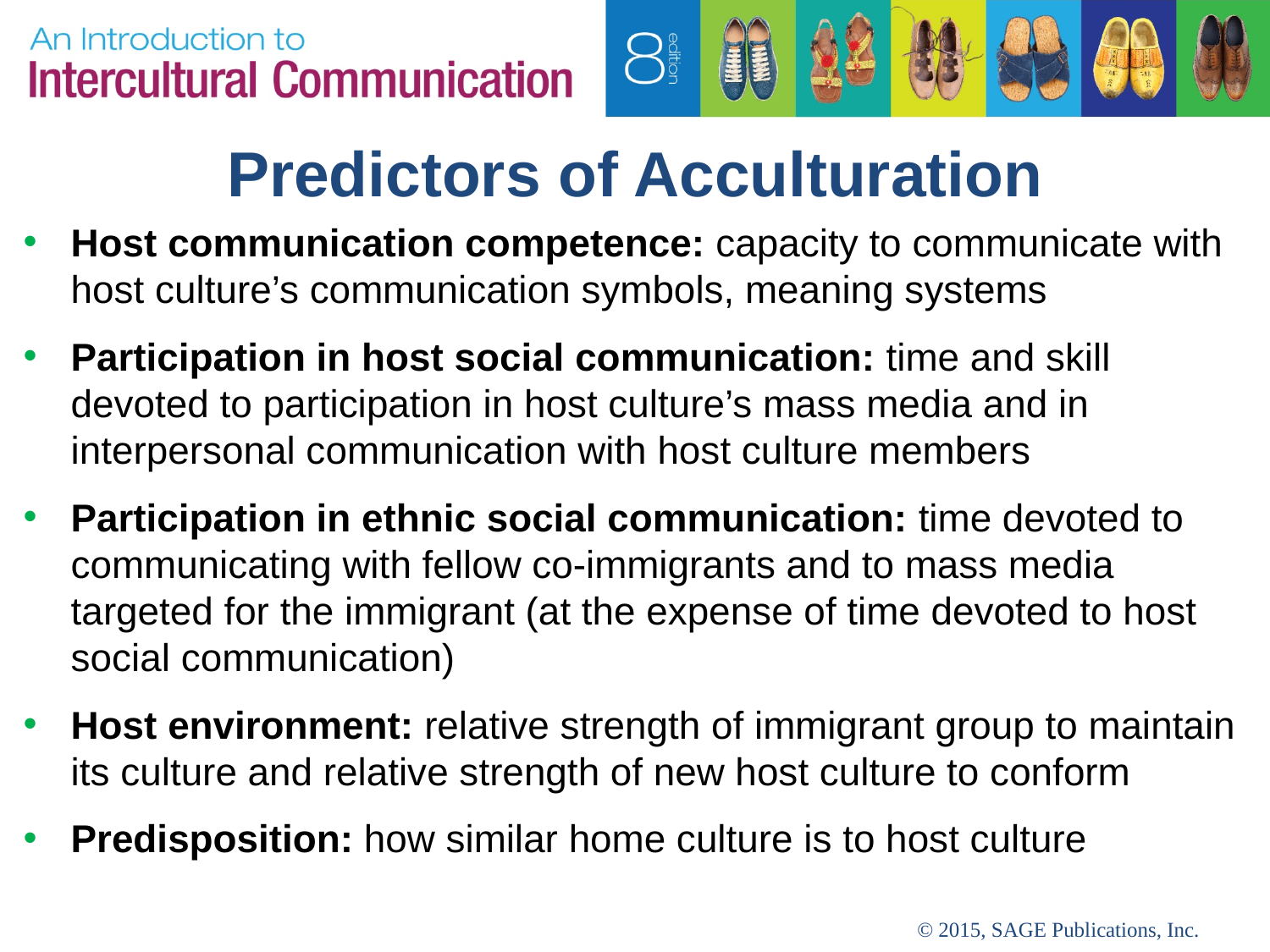

# Predictors of Acculturation
Host communication competence: capacity to communicate with host culture’s communication symbols, meaning systems
Participation in host social communication: time and skill devoted to participation in host culture’s mass media and in interpersonal communication with host culture members
Participation in ethnic social communication: time devoted to communicating with fellow co-immigrants and to mass media targeted for the immigrant (at the expense of time devoted to host social communication)
Host environment: relative strength of immigrant group to maintain its culture and relative strength of new host culture to conform
Predisposition: how similar home culture is to host culture

© 2015, SAGE Publications, Inc.